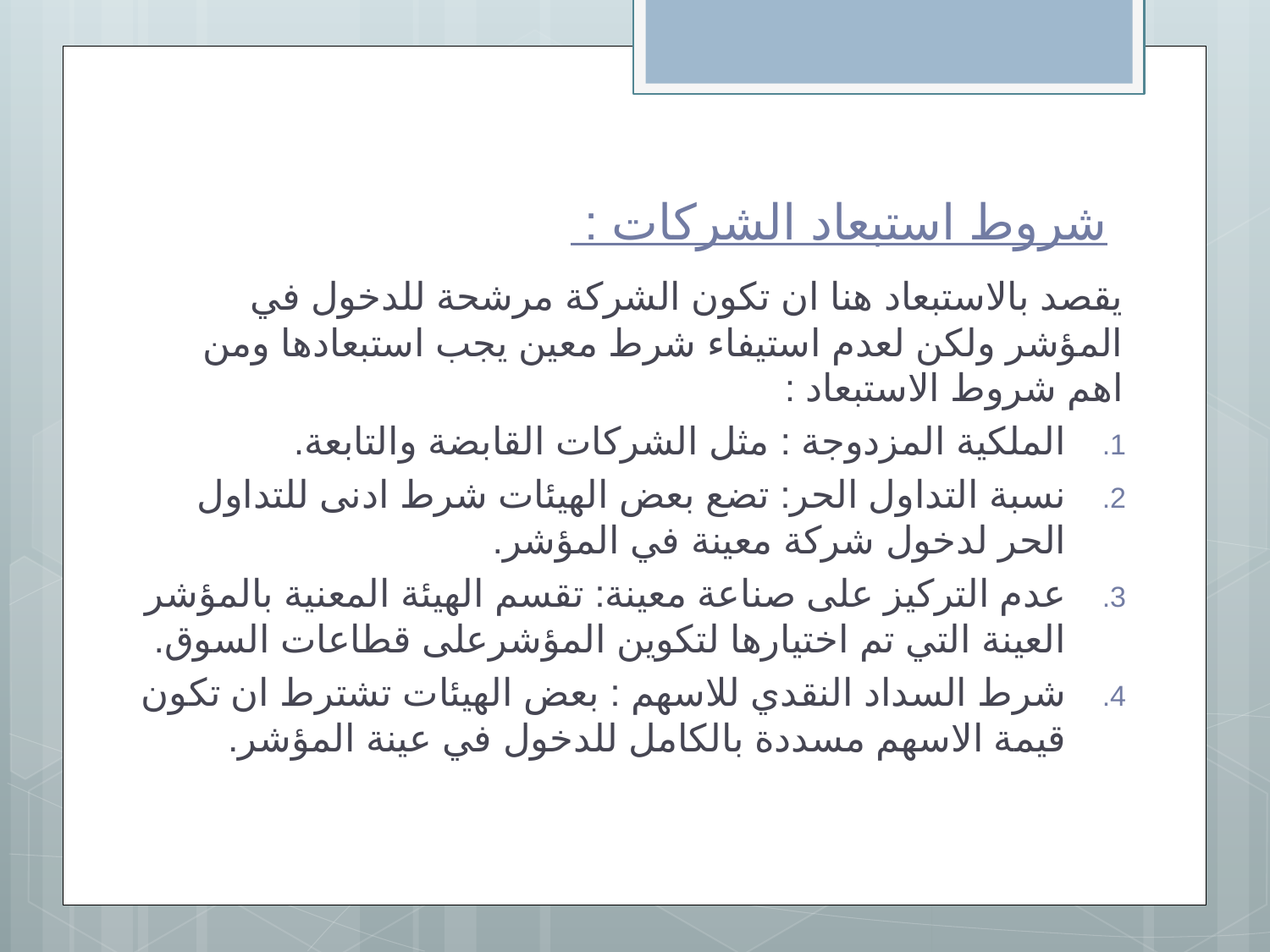

# شروط استبعاد الشركات :
يقصد بالاستبعاد هنا ان تكون الشركة مرشحة للدخول في المؤشر ولكن لعدم استيفاء شرط معين يجب استبعادها ومن اهم شروط الاستبعاد :
الملكية المزدوجة : مثل الشركات القابضة والتابعة.
نسبة التداول الحر: تضع بعض الهيئات شرط ادنى للتداول الحر لدخول شركة معينة في المؤشر.
عدم التركيز على صناعة معينة: تقسم الهيئة المعنية بالمؤشر العينة التي تم اختيارها لتكوين المؤشرعلى قطاعات السوق.
شرط السداد النقدي للاسهم : بعض الهيئات تشترط ان تكون قيمة الاسهم مسددة بالكامل للدخول في عينة المؤشر.